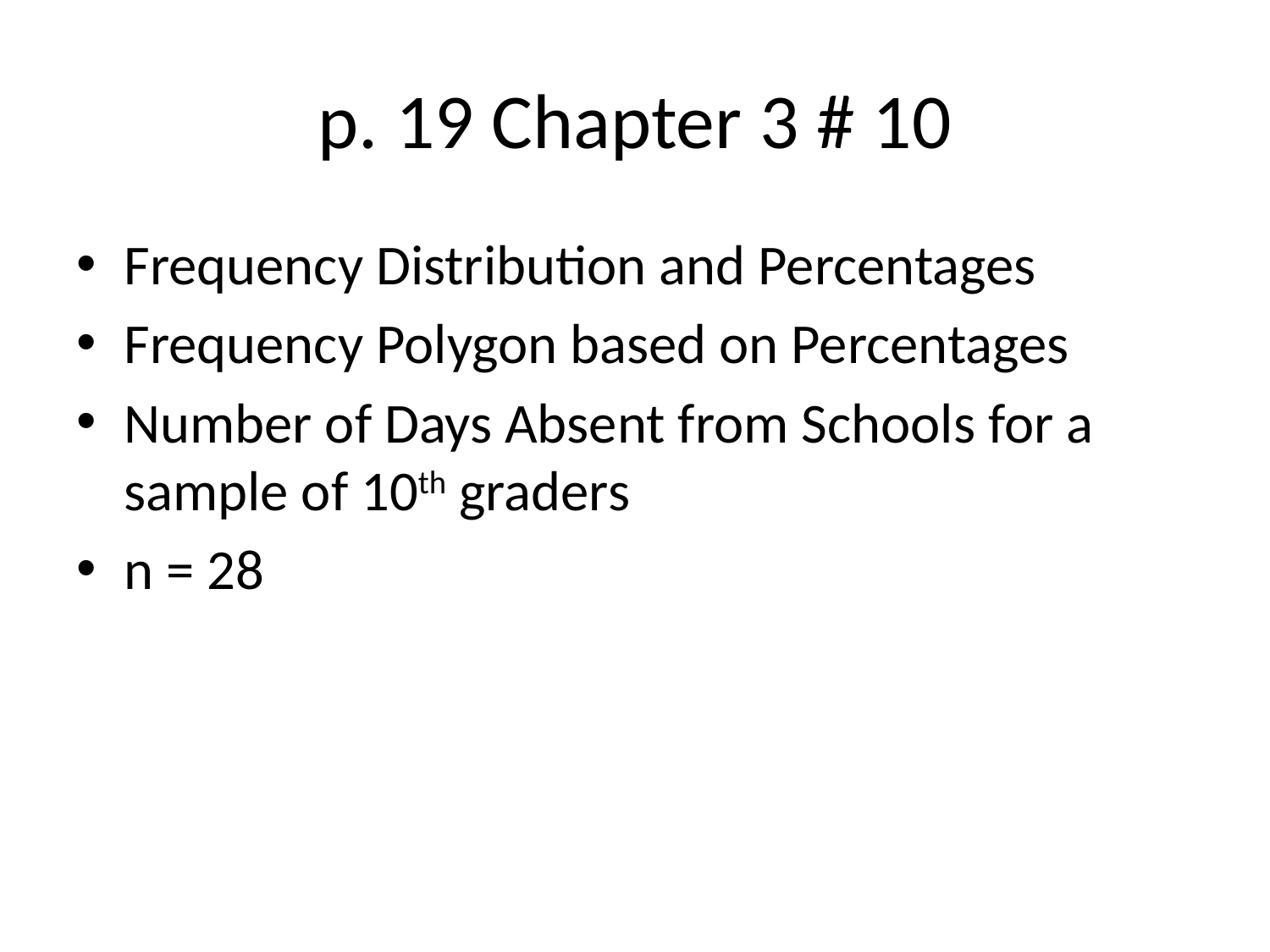

# p. 19 Chapter 3 # 10
Frequency Distribution and Percentages
Frequency Polygon based on Percentages
Number of Days Absent from Schools for a sample of 10th graders
n = 28